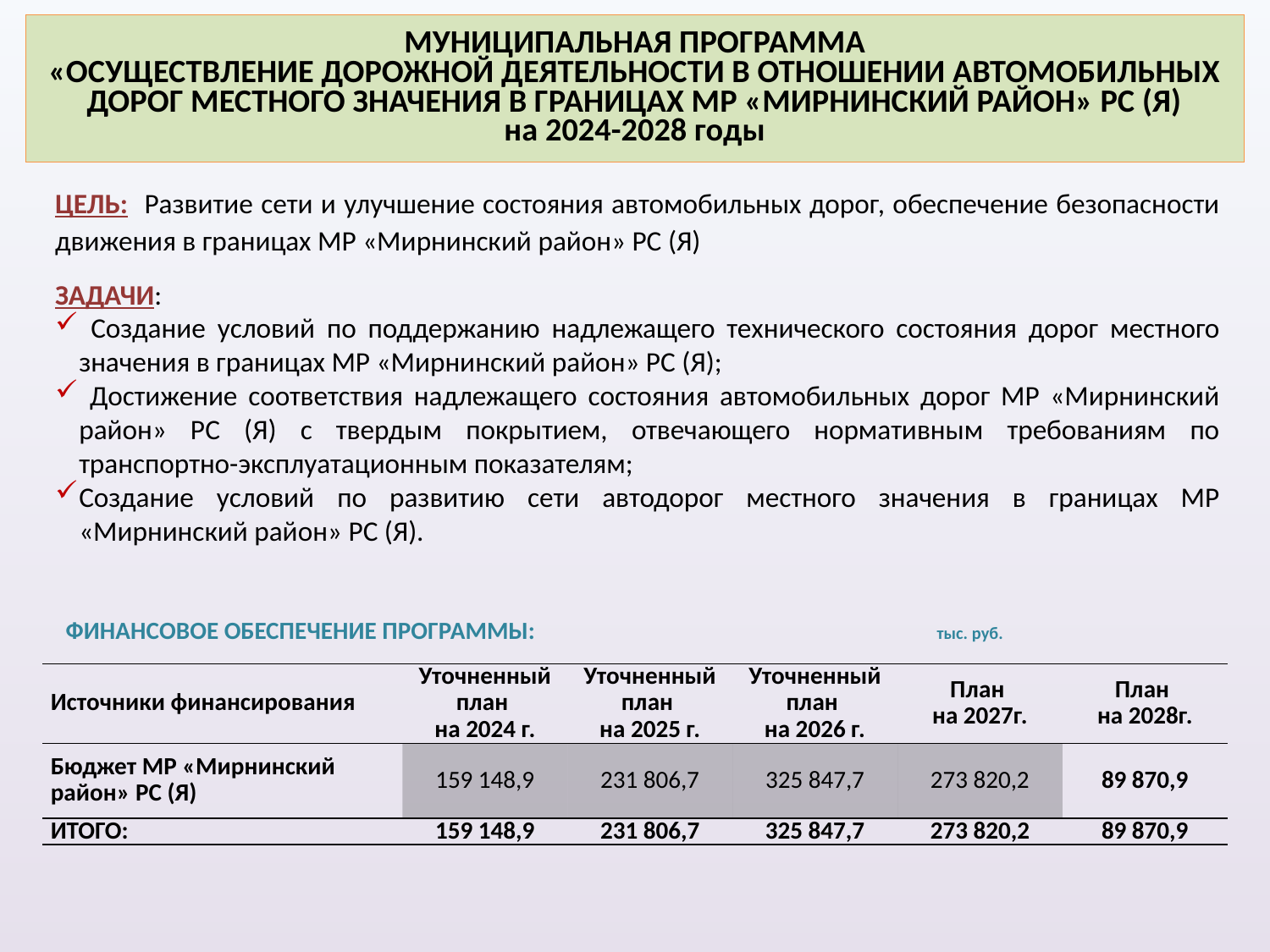

# МУНИЦИПАЛЬНАЯ ПРОГРАММА «ОСУЩЕСТВЛЕНИЕ ДОРОЖНОЙ ДЕЯТЕЛЬНОСТИ В ОТНОШЕНИИ АВТОМОБИЛЬНЫХ ДОРОГ МЕСТНОГО ЗНАЧЕНИЯ В ГРАНИЦАХ МР «МИРНИНСКИЙ РАЙОН» РС (Я) на 2024-2028 годы
ЦЕЛЬ:  Развитие сети и улучшение состояния автомобильных дорог, обеспечение безопасности движения в границах МР «Мирнинский район» РС (Я)
ЗАДАЧИ:
 Создание условий по поддержанию надлежащего технического состояния дорог местного значения в границах МР «Мирнинский район» РС (Я);
 Достижение соответствия надлежащего состояния автомобильных дорог МР «Мирнинский район» РС (Я) с твердым покрытием, отвечающего нормативным требованиям по транспортно-эксплуатационным показателям;
Создание условий по развитию сети автодорог местного значения в границах МР «Мирнинский район» РС (Я).

ФИНАНСОВОЕ ОБЕСПЕЧЕНИЕ ПРОГРАММЫ:                                                                         тыс. руб.

| Источники финансирования | Уточненный план на 2024 г. | Уточненный план на 2025 г. | Уточненный план на 2026 г. | План на 2027г. | План на 2028г. |
| --- | --- | --- | --- | --- | --- |
| Бюджет МР «Мирнинский район» РС (Я) | 159 148,9 | 231 806,7 | 325 847,7 | 273 820,2 | 89 870,9 |
| ИТОГО: | 159 148,9 | 231 806,7 | 325 847,7 | 273 820,2 | 89 870,9 |